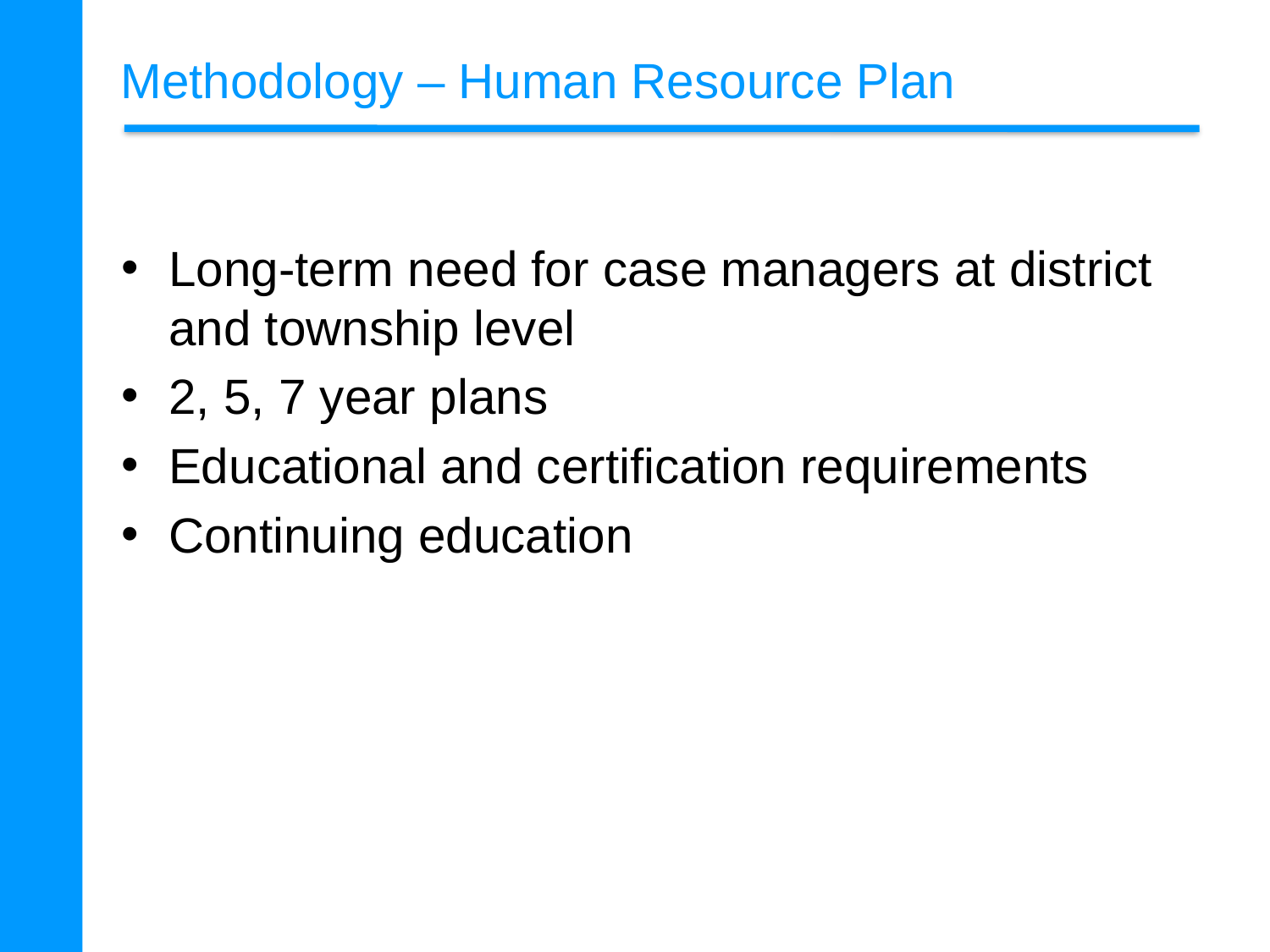

# Methodology – Human Resource Plan
Long-term need for case managers at district and township level
2, 5, 7 year plans
Educational and certification requirements
Continuing education